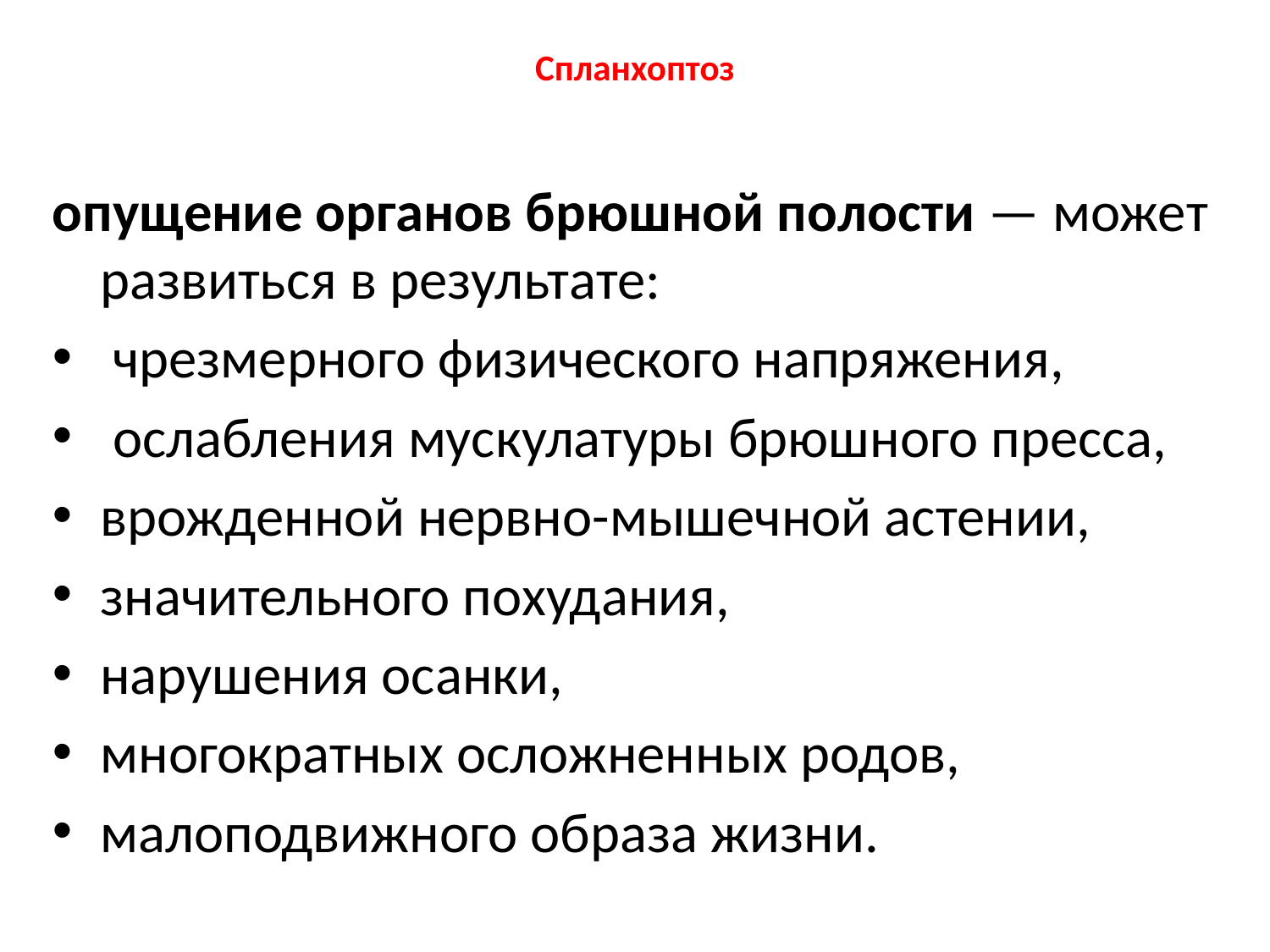

# Спланхоптоз
опущение органов брюшной полости — может развиться в результате:
 чрезмерного физического напряжения,
 ослабления мускулатуры брюшного пресса,
врожденной нервно-мышечной астении,
значительного похудания,
нарушения осанки,
многократных осложненных родов,
малоподвижного образа жизни.